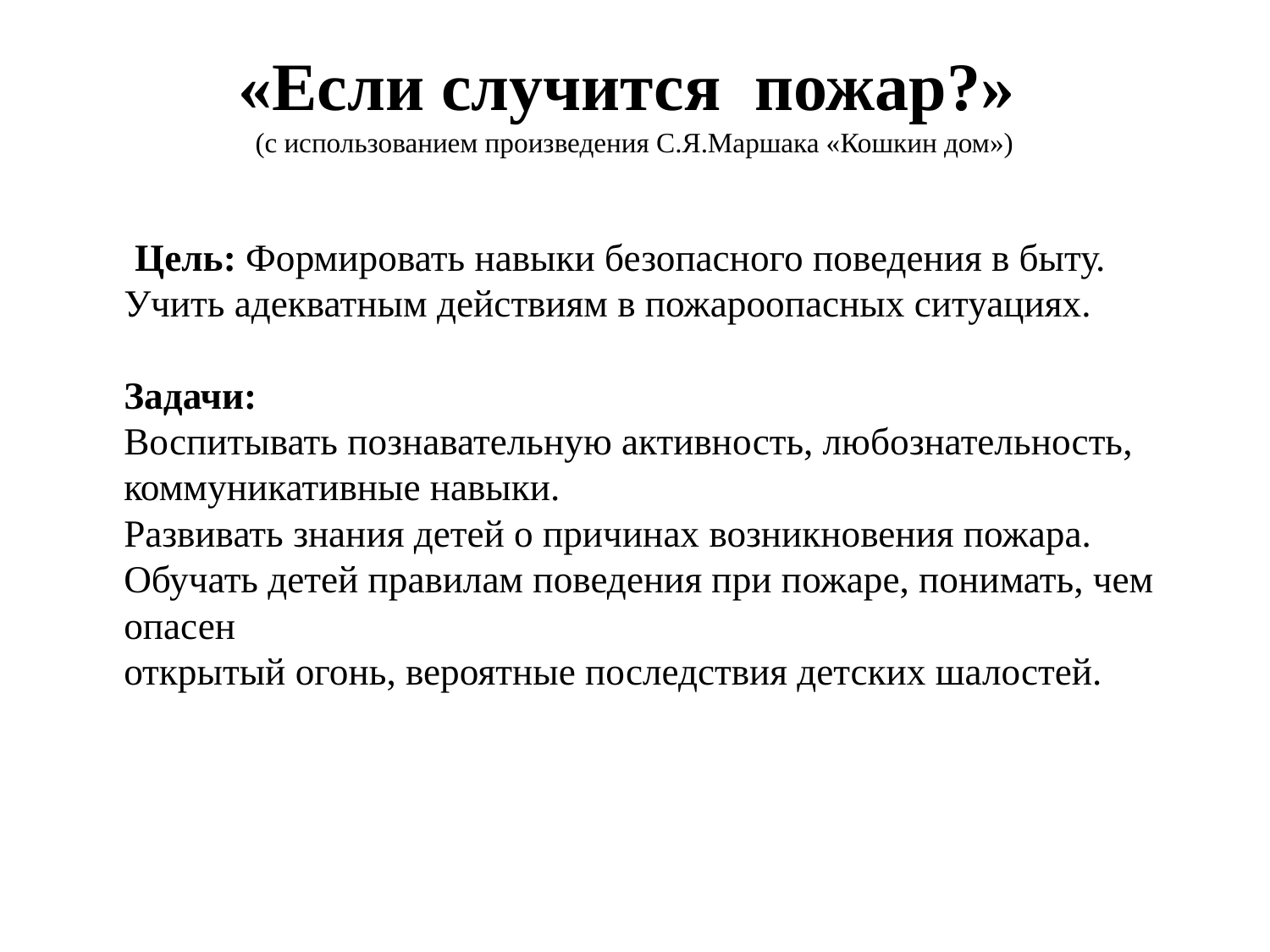

# «Если случится  пожар?» (с использованием произведения С.Я.Маршака «Кошкин дом»)
      Цель: Формировать навыки безопасного поведения в быту.
Учить адекватным действиям в пожароопасных ситуациях.
 
Задачи:
Воспитывать познавательную активность, любознательность,
коммуникативные навыки.
Развивать знания детей о причинах возникновения пожара.
Обучать детей правилам поведения при пожаре, понимать, чем опасен
открытый огонь, вероятные последствия детских шалостей.